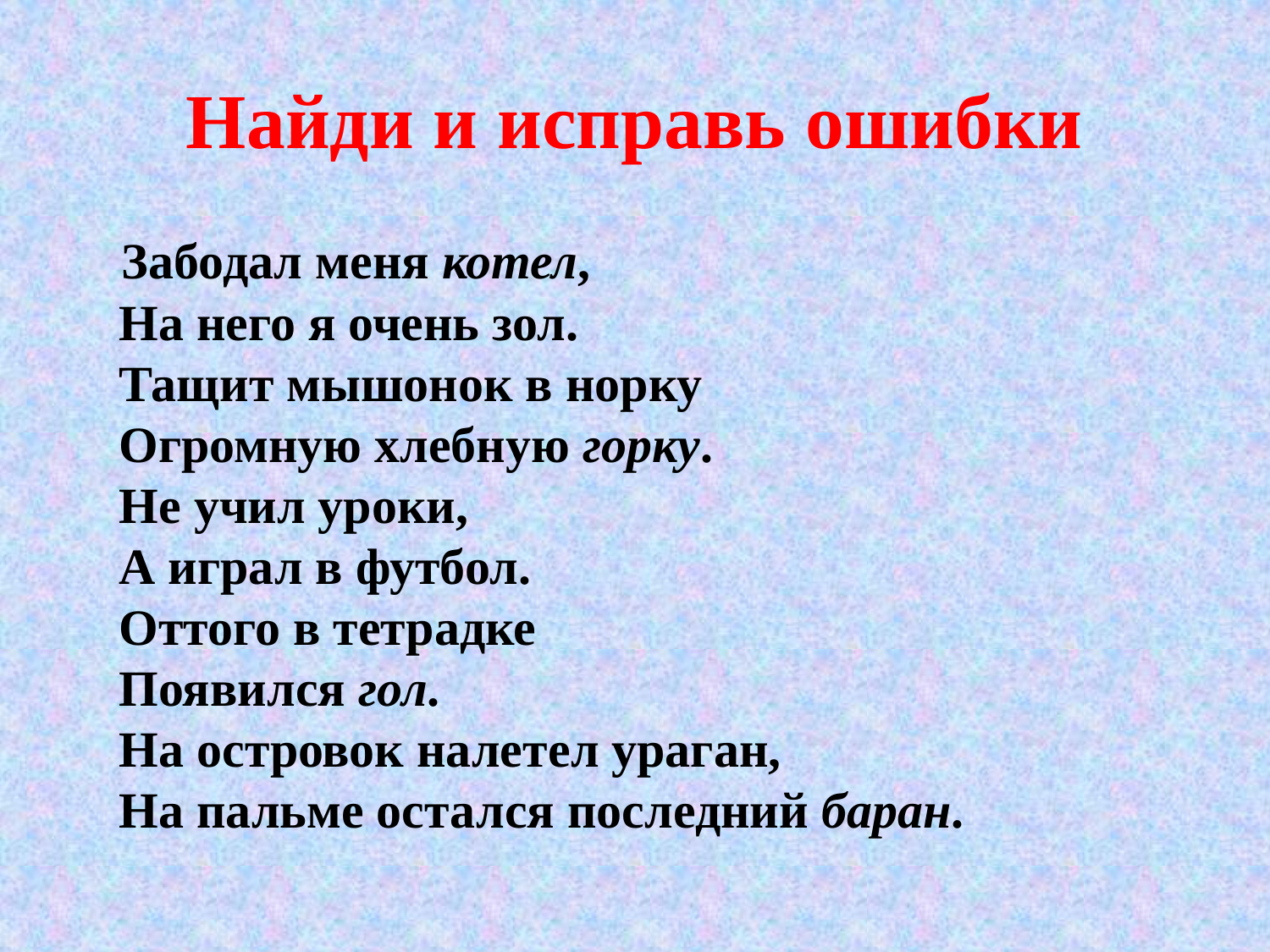

# Найди и исправь ошибки
    Забодал меня котел,
На него я очень зол.
Тащит мышонок в норку
Огромную хлебную горку.
Не учил уроки,
А играл в футбол.
Оттого в тетрадке
Появился гол.
На островок налетел ураган,
На пальме остался последний баран.